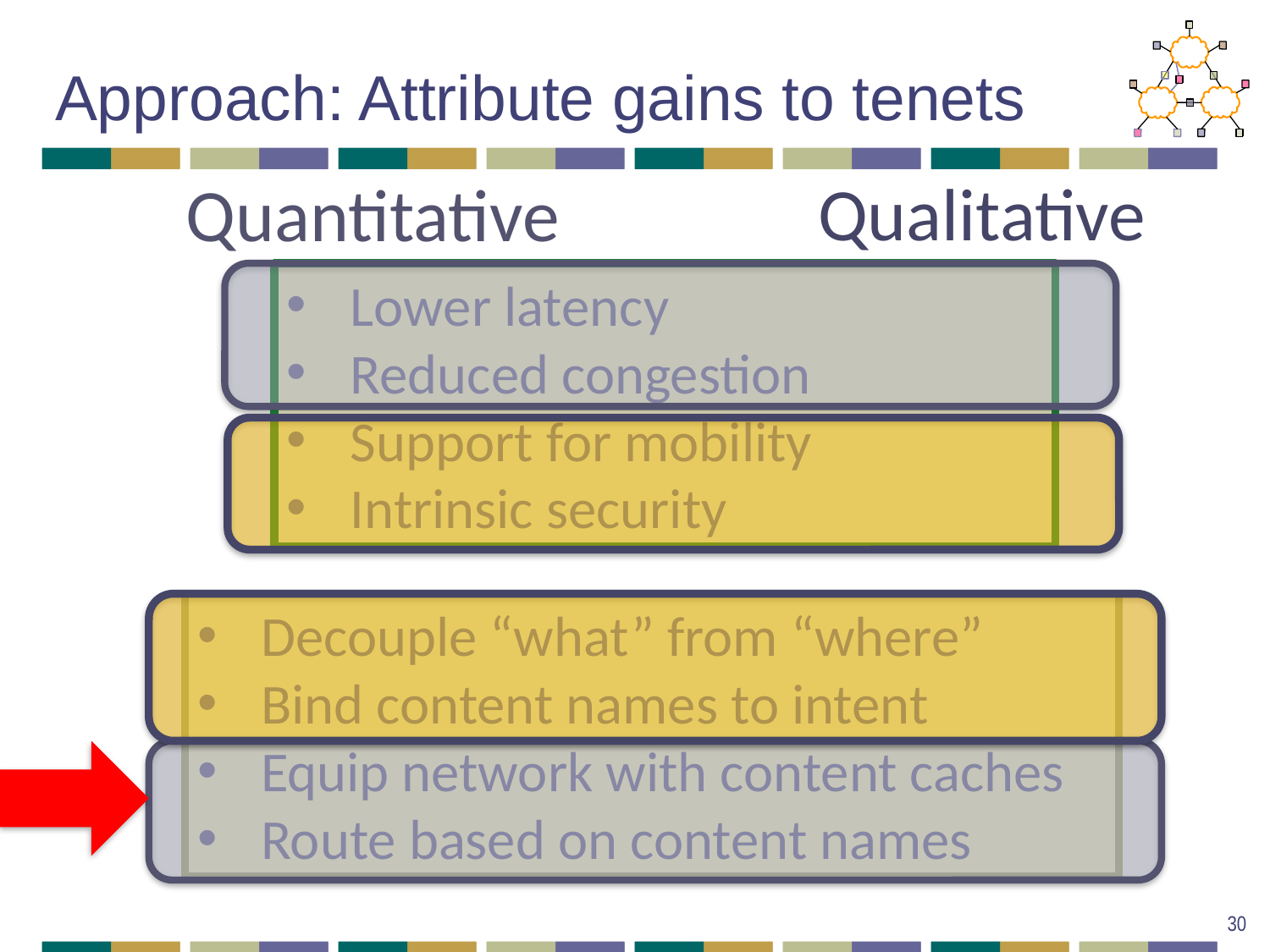

# Approach: Attribute gains to tenets
Qualitative

Quantitative

Lower latency
Reduced congestion
Support for mobility
Intrinsic security
Decouple “what” from “where”
Bind content names to intent
Equip network with content caches
Route based on content names

30